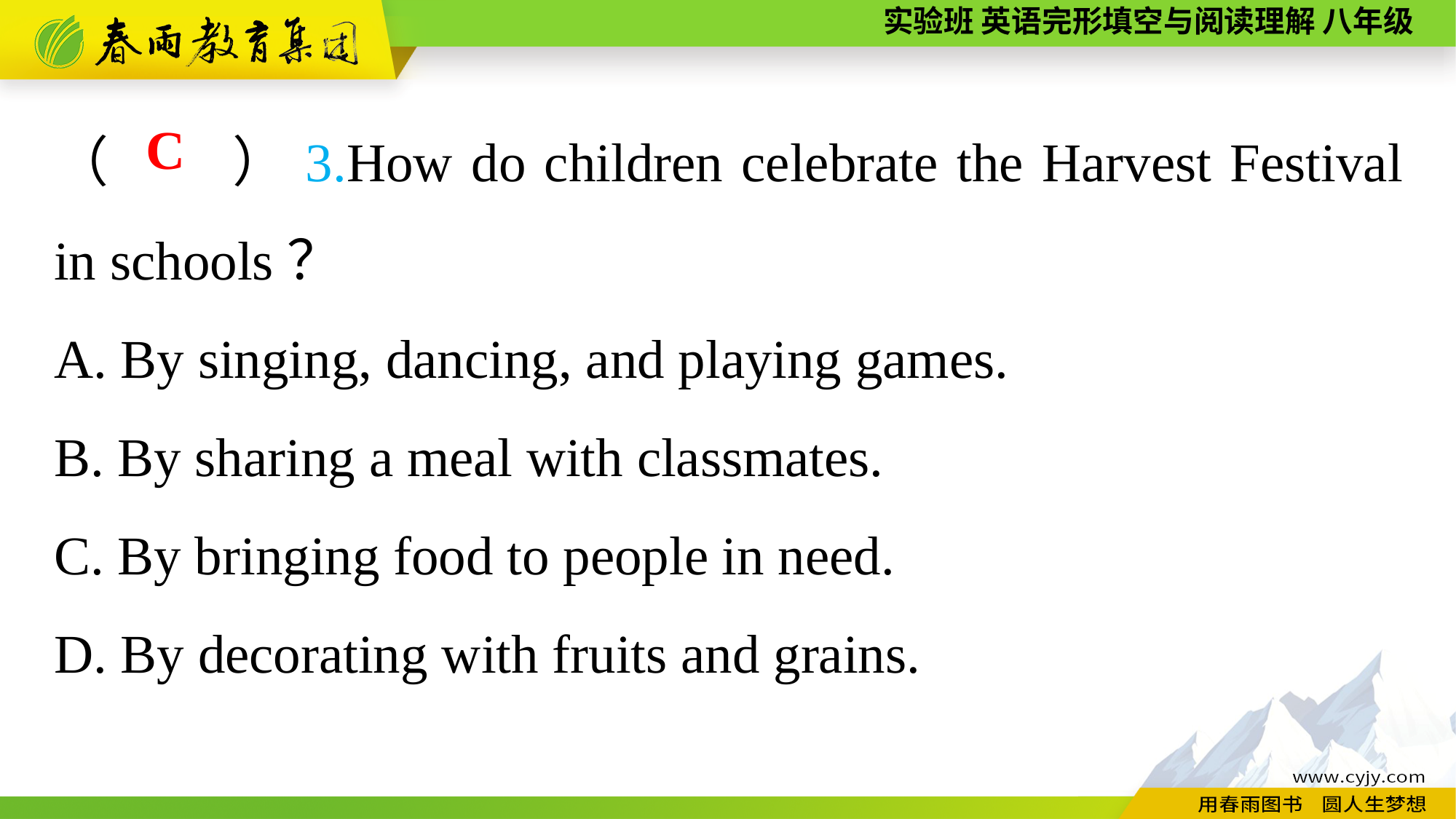

（　　）3.How do children celebrate the Harvest Festival in schools？
A. By singing, dancing, and playing games.
B. By sharing a meal with classmates.
C. By bringing food to people in need.
D. By decorating with fruits and grains.
C